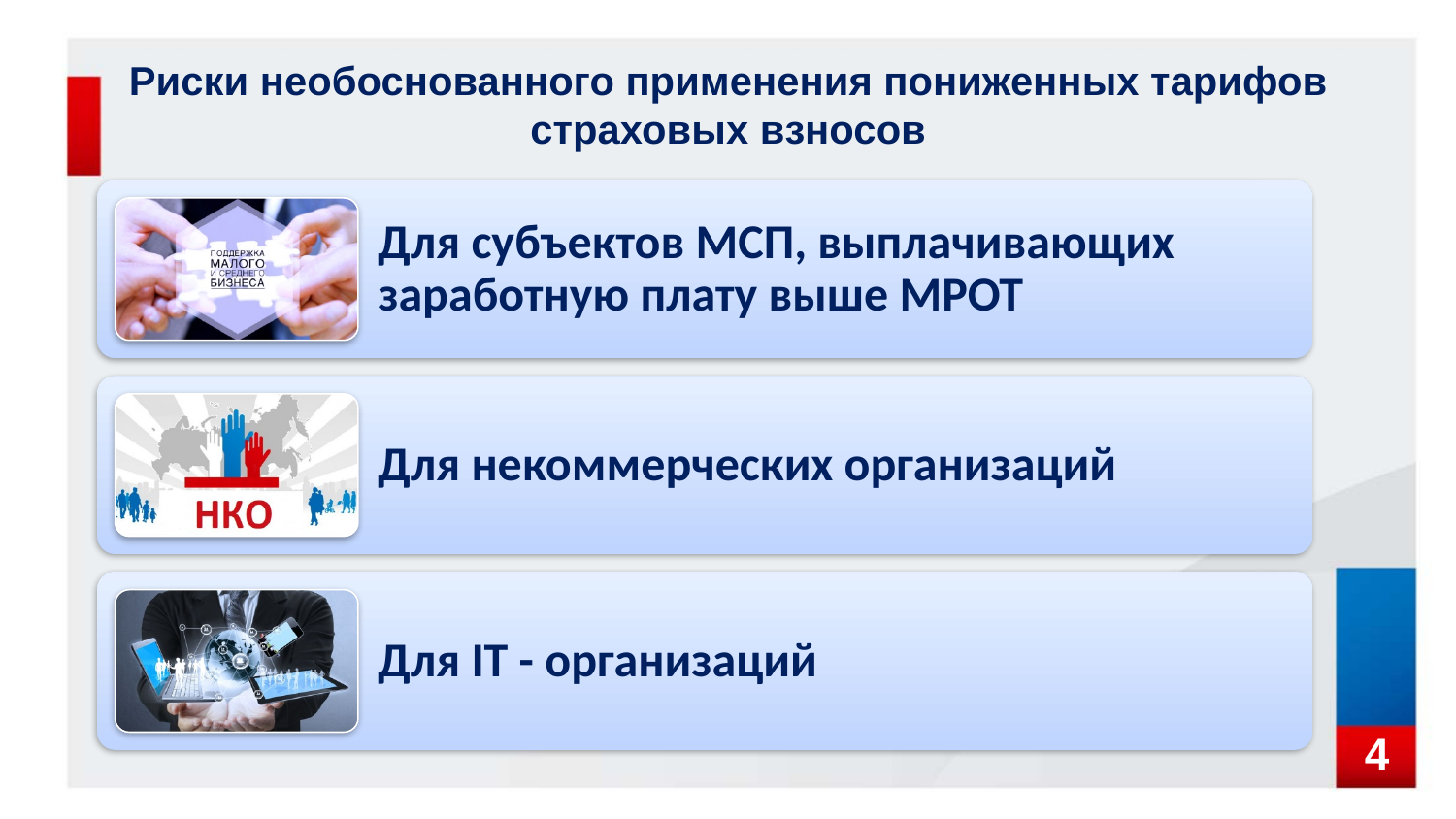

# Риски необоснованного применения пониженных тарифов страховых взносов
Для субъектов МСП, выплачивающих заработную плату выше МРОТ
Для некоммерческих организаций
Для IT - организаций
4